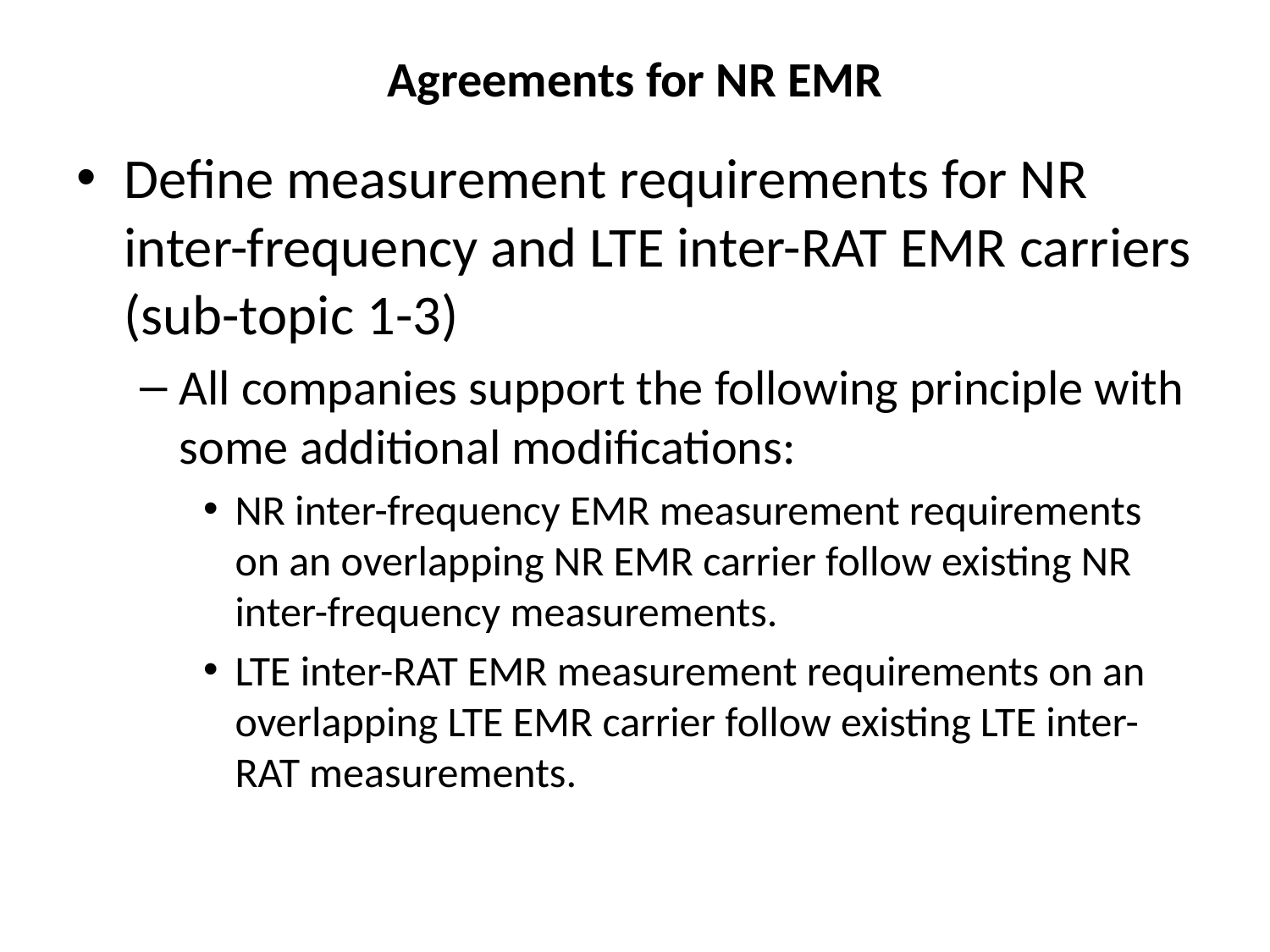

# Agreements for NR EMR
Define measurement requirements for NR inter-frequency and LTE inter-RAT EMR carriers (sub-topic 1-3)
All companies support the following principle with some additional modifications:
NR inter-frequency EMR measurement requirements on an overlapping NR EMR carrier follow existing NR inter-frequency measurements.
LTE inter-RAT EMR measurement requirements on an overlapping LTE EMR carrier follow existing LTE inter-RAT measurements.